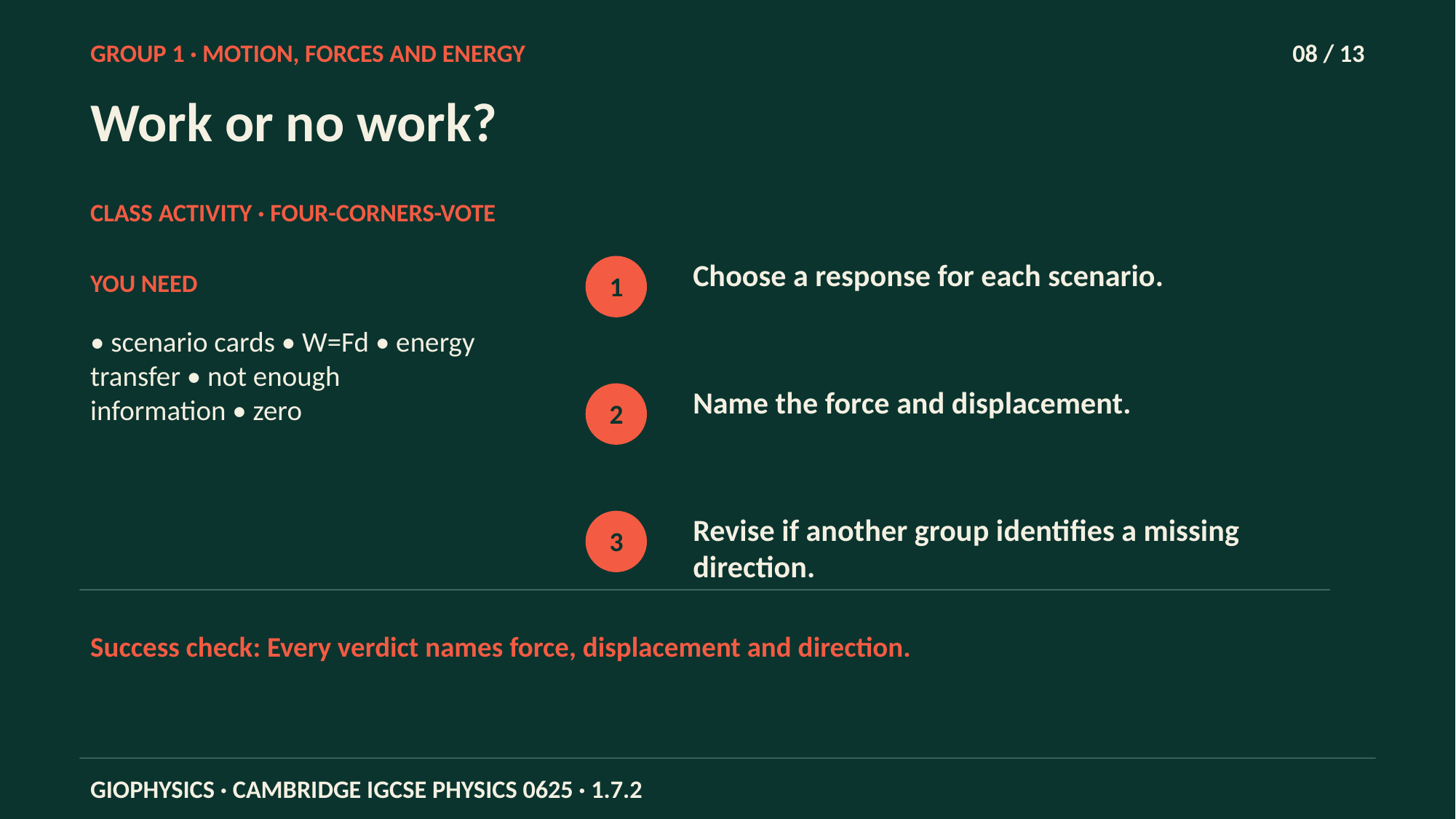

GROUP 1 · MOTION, FORCES AND ENERGY
08 / 13
Work or no work?
CLASS ACTIVITY · FOUR-CORNERS-VOTE
Choose a response for each scenario.

YOU NEED
1
• scenario cards • W=Fd • energy transfer • not enough information • zero
Name the force and displacement.

2
Revise if another group identifies a missing direction.

3

Success check: Every verdict names force, displacement and direction.

GIOPHYSICS · CAMBRIDGE IGCSE PHYSICS 0625 · 1.7.2